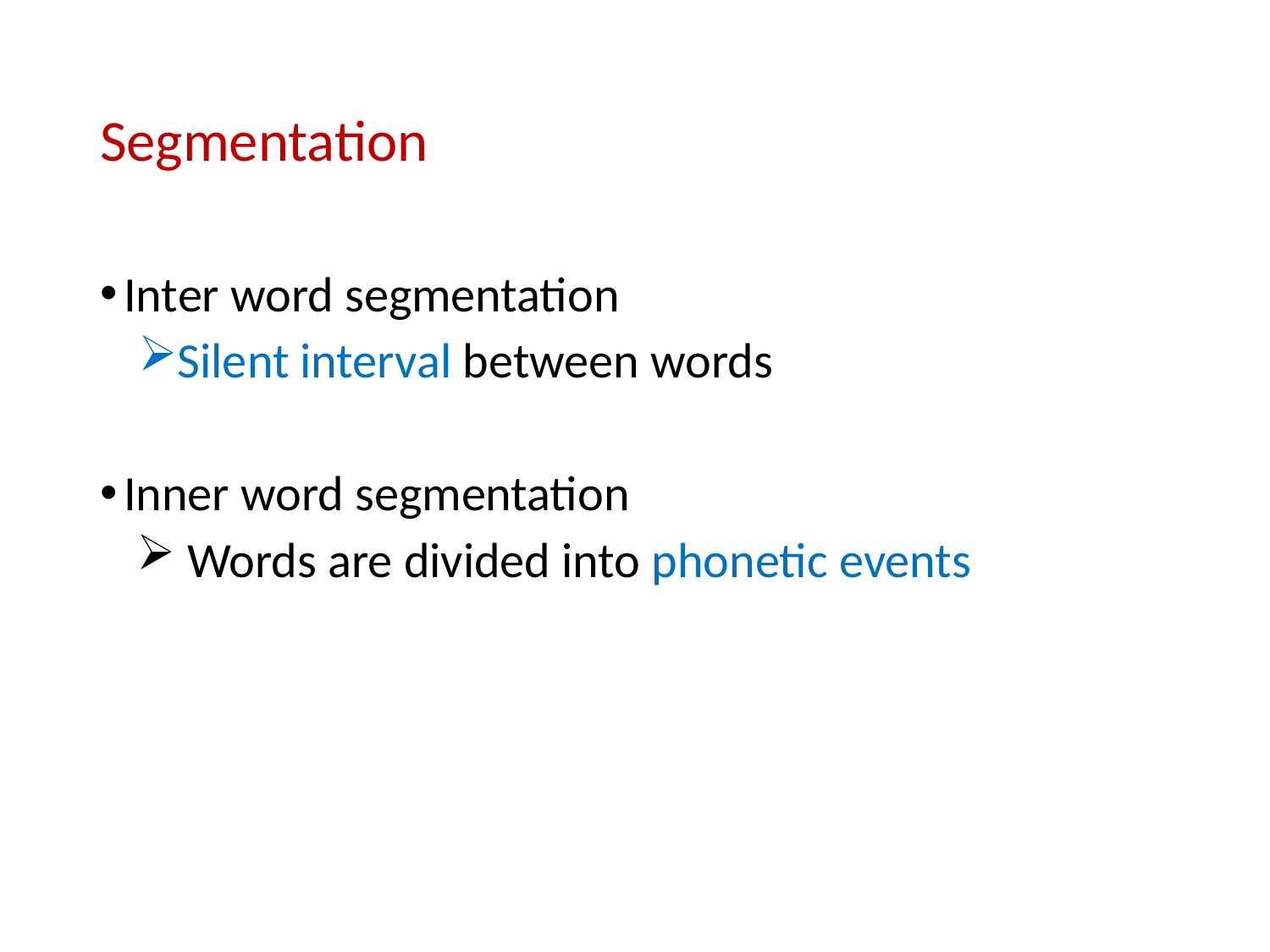

# Segmentation

Inter word segmentation
Silent interval between words

Inner word segmentation
 Words are divided into phonetic events